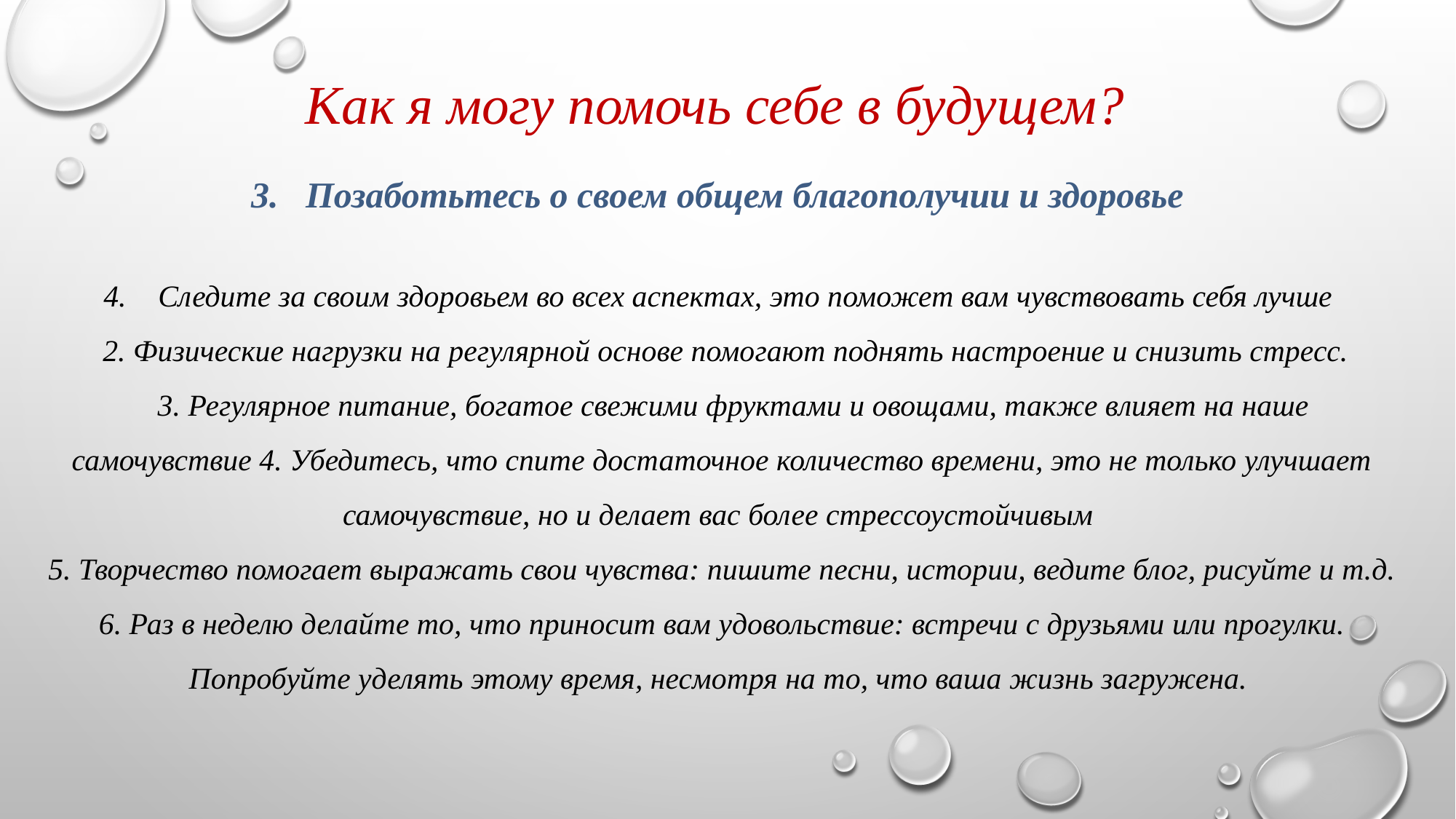

Как я могу помочь себе в будущем?

Позаботьтесь о своем общем благополучии и здоровье

Следите за своим здоровьем во всех аспектах, это поможет вам чувствовать себя лучше
 2. Физические нагрузки на регулярной основе помогают поднять настроение и снизить стресс.
   3. Регулярное питание, богатое свежими фруктами и овощами, также влияет на наше самочувствие 4. Убедитесь, что спите достаточное количество времени, это не только улучшает самочувствие, но и делает вас более стрессоустойчивым
5. Творчество помогает выражать свои чувства: пишите песни, истории, ведите блог, рисуйте и т.д. 6. Раз в неделю делайте то, что приносит вам удовольствие: встречи с друзьями или прогулки. Попробуйте уделять этому время, несмотря на то, что ваша жизнь загружена.